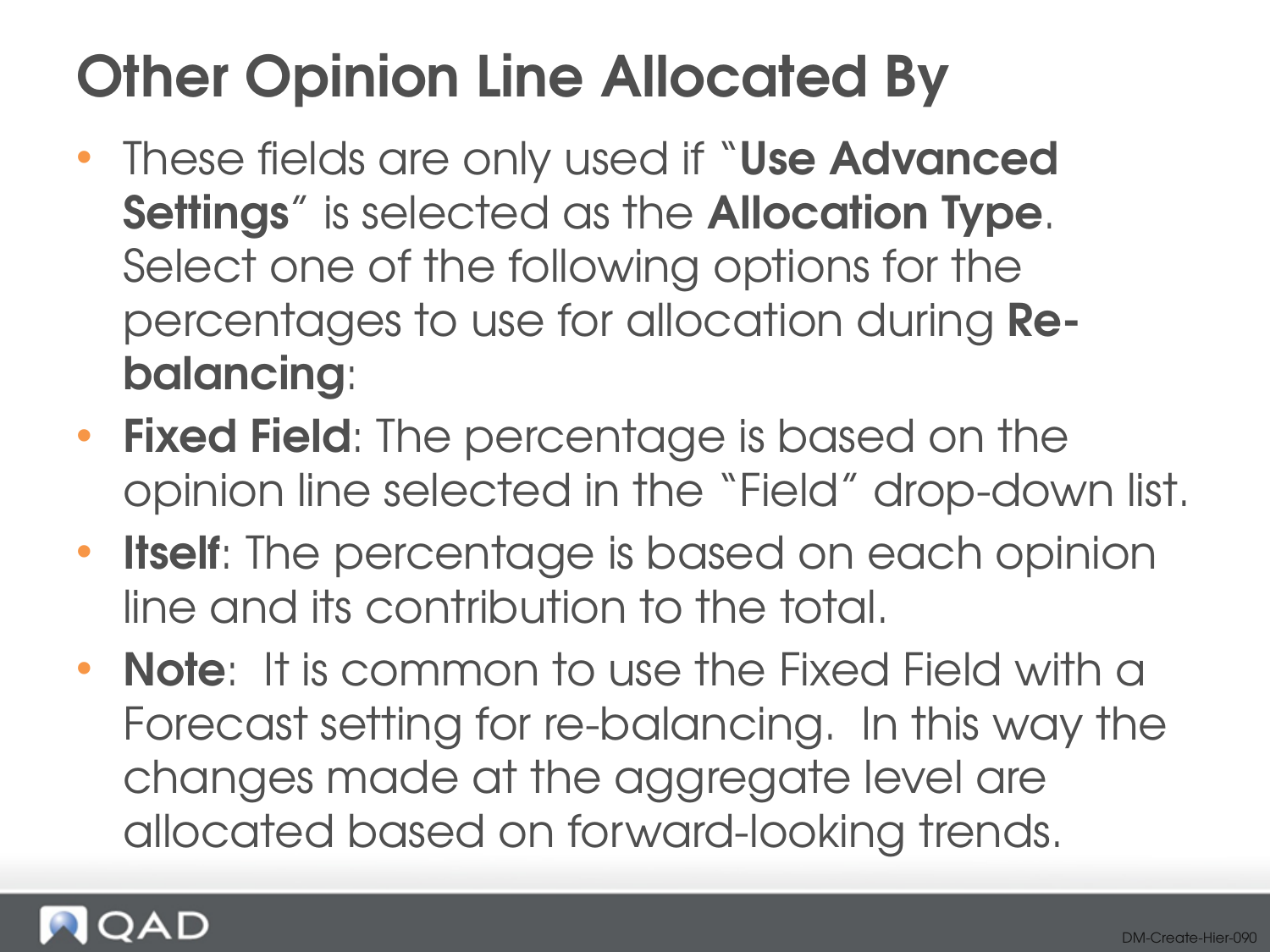

# Other Opinion Line Allocated By
These fields are only used if “Use Advanced Settings” is selected as the Allocation Type.  Select one of the following options for the percentages to use for allocation during Re-balancing:
Fixed Field: The percentage is based on the opinion line selected in the “Field” drop-down list.
Itself: The percentage is based on each opinion line and its contribution to the total.
Note:  It is common to use the Fixed Field with a Forecast setting for re-balancing.  In this way the changes made at the aggregate level are allocated based on forward-looking trends.

DM-Create-Hier-090